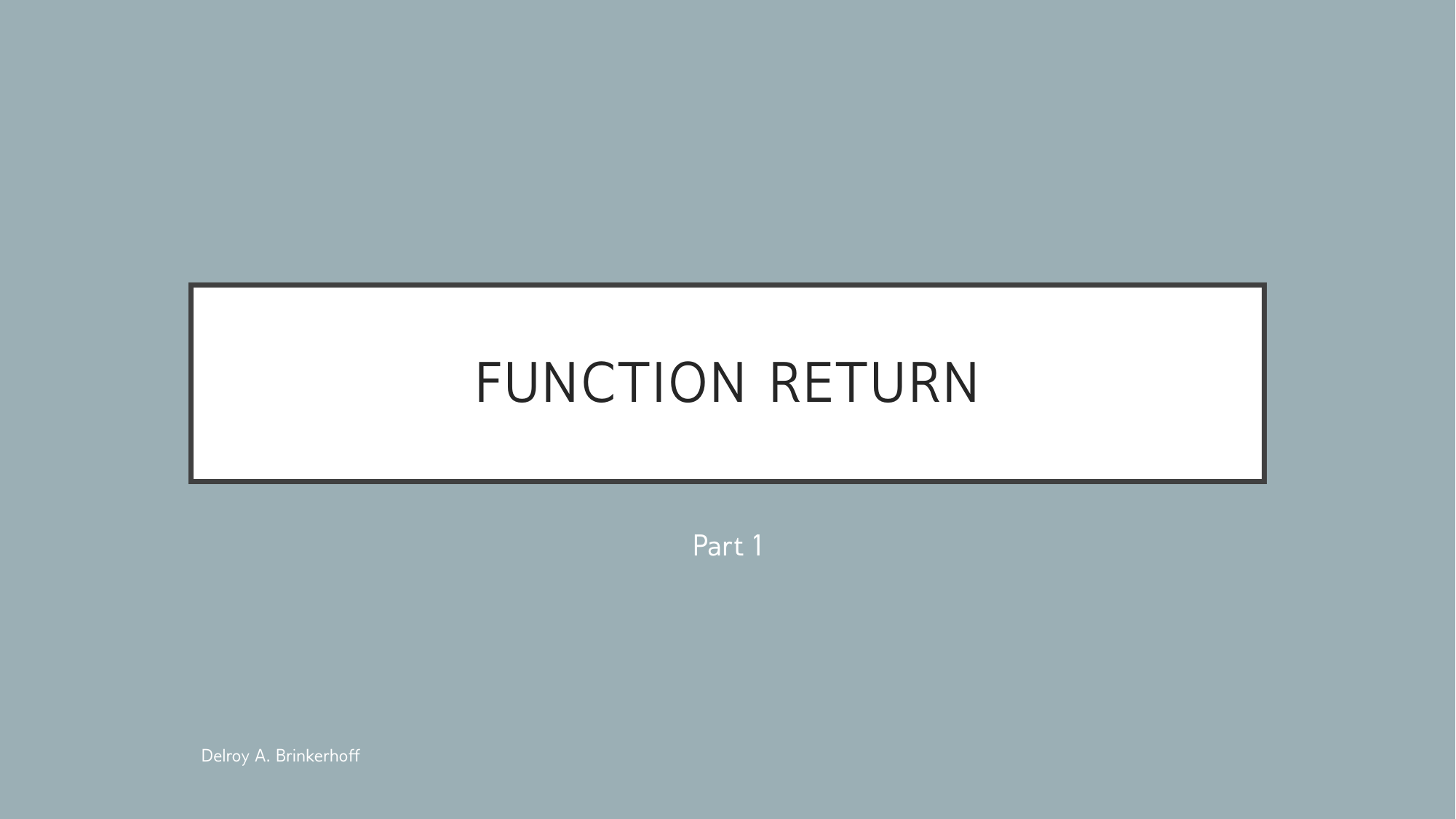

# Function Return
Part 1
Delroy A. Brinkerhoff